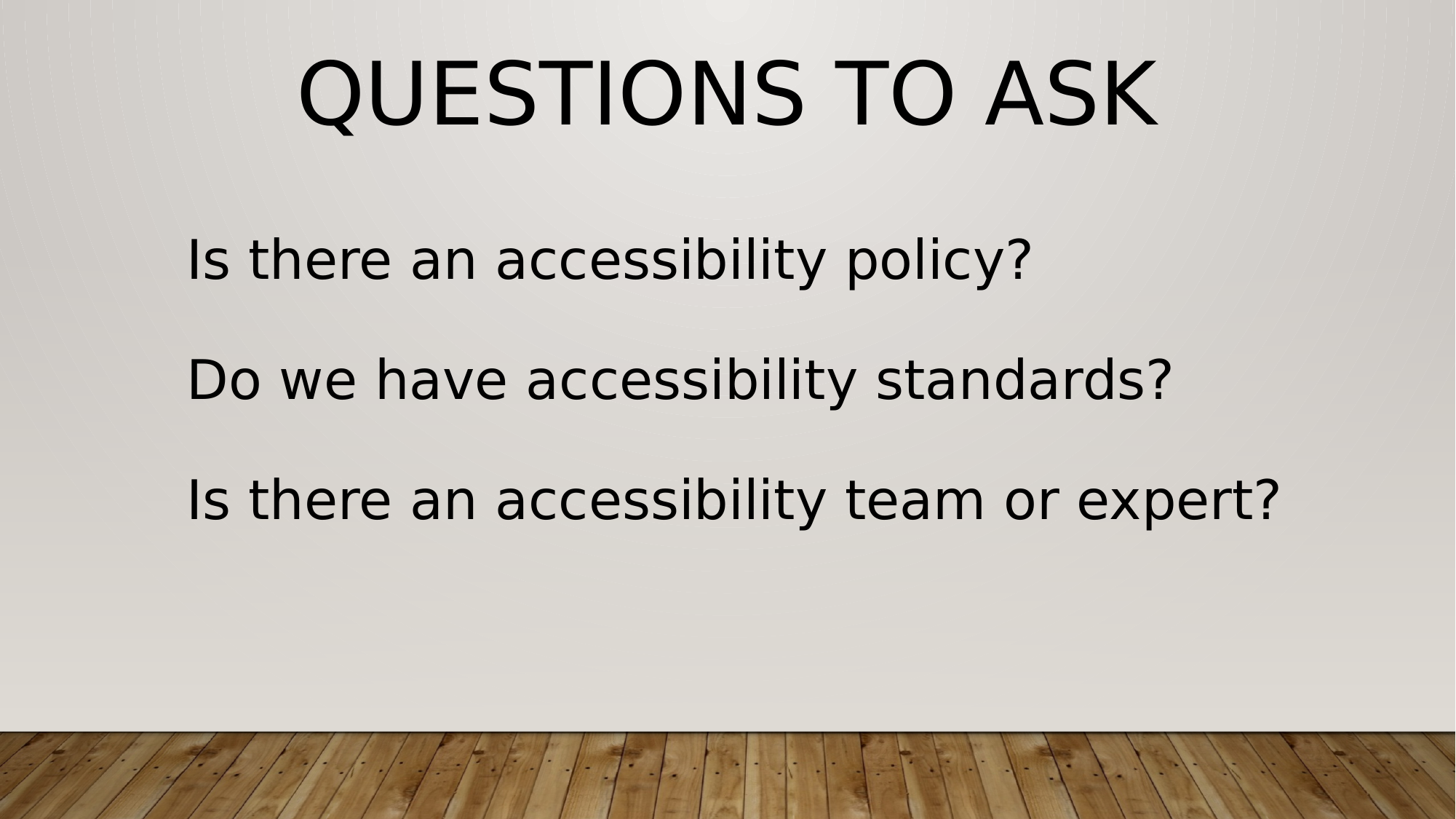

# Questions to ask
Is there an accessibility policy?
Do we have accessibility standards?
Is there an accessibility team or expert?